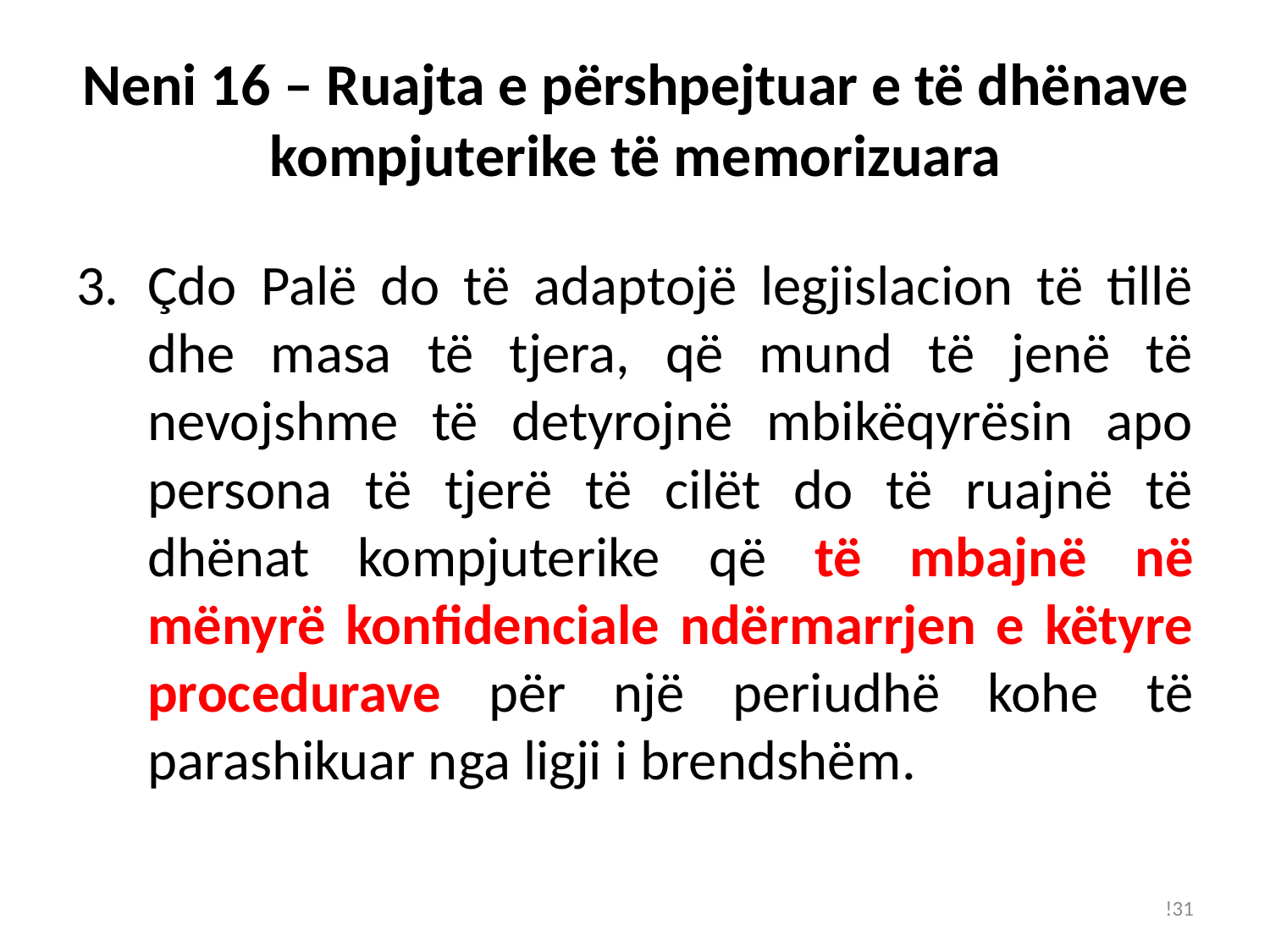

# Neni 16 – Ruajta e përshpejtuar e të dhënave kompjuterike të memorizuara
Çdo Palë do të adaptojë legjislacion të tillë dhe masa të tjera, që mund të jenë të nevojshme të detyrojnë mbikëqyrësin apo persona të tjerë të cilët do të ruajnë të dhënat kompjuterike që të mbajnë në mënyrë konfidenciale ndërmarrjen e këtyre procedurave për një periudhë kohe të parashikuar nga ligji i brendshëm.
!31